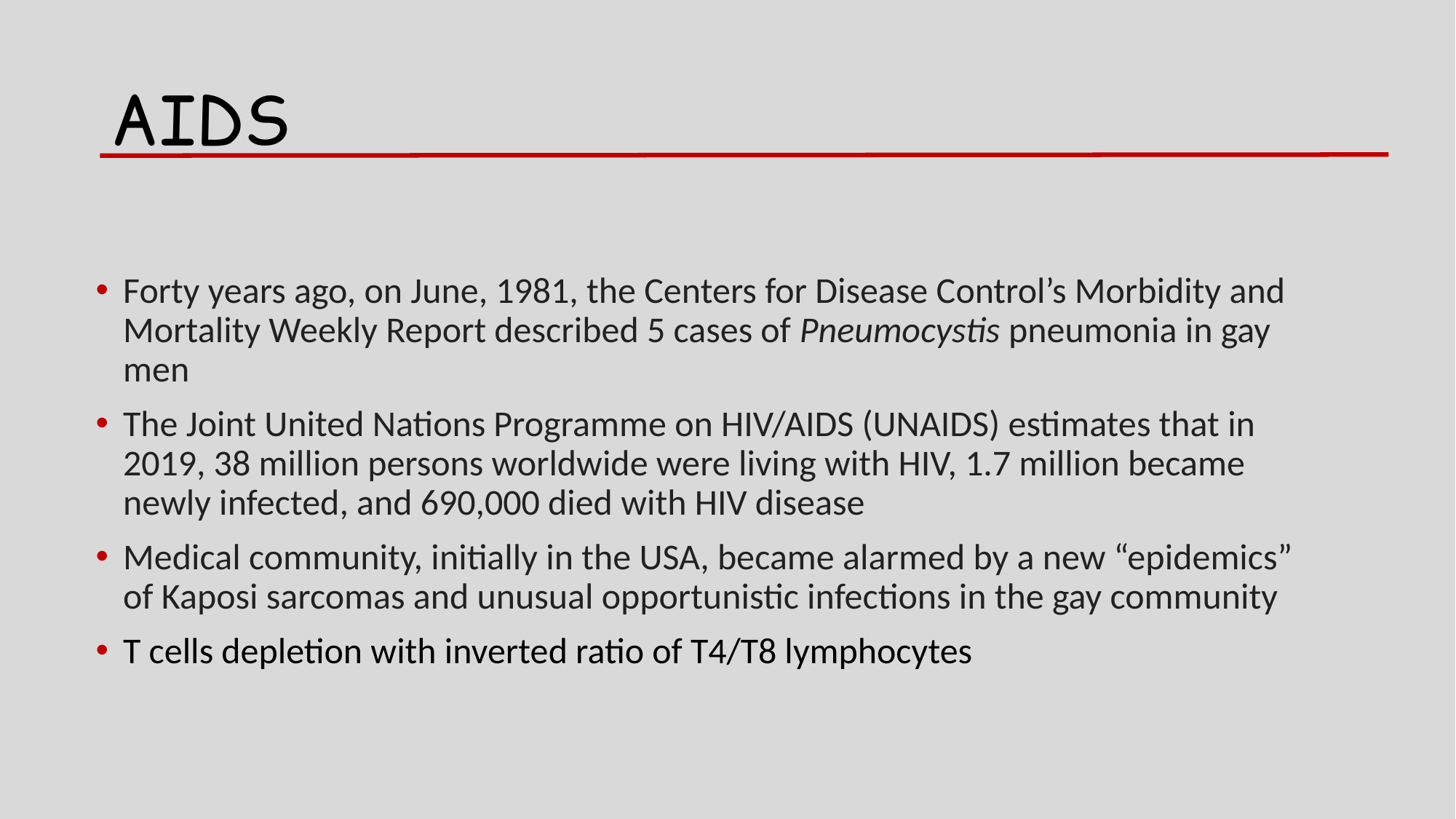

# AIDS
Forty years ago, on June, 1981, the Centers for Disease Control’s Morbidity and Mortality Weekly Report described 5 cases of Pneumocystis pneumonia in gay men
The Joint United Nations Programme on HIV/AIDS (UNAIDS) estimates that in 2019, 38 million persons worldwide were living with HIV, 1.7 million became newly infected, and 690,000 died with HIV disease
Medical community, initially in the USA, became alarmed by a new “epidemics” of Kaposi sarcomas and unusual opportunistic infections in the gay community
T cells depletion with inverted ratio of T4/T8 lymphocytes